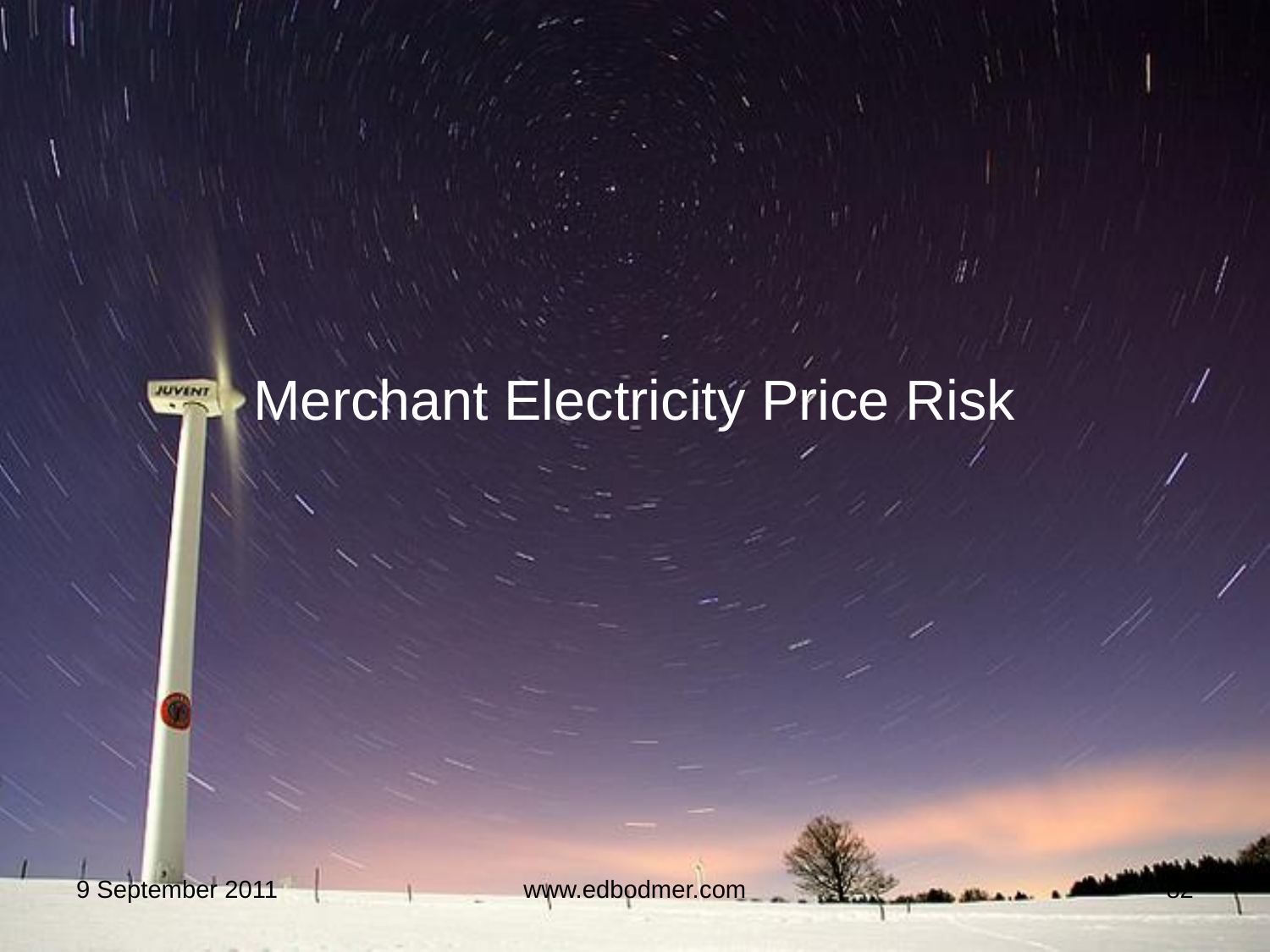

# Merchant Electricity Price Risk
9 September 2011
www.edbodmer.com
82